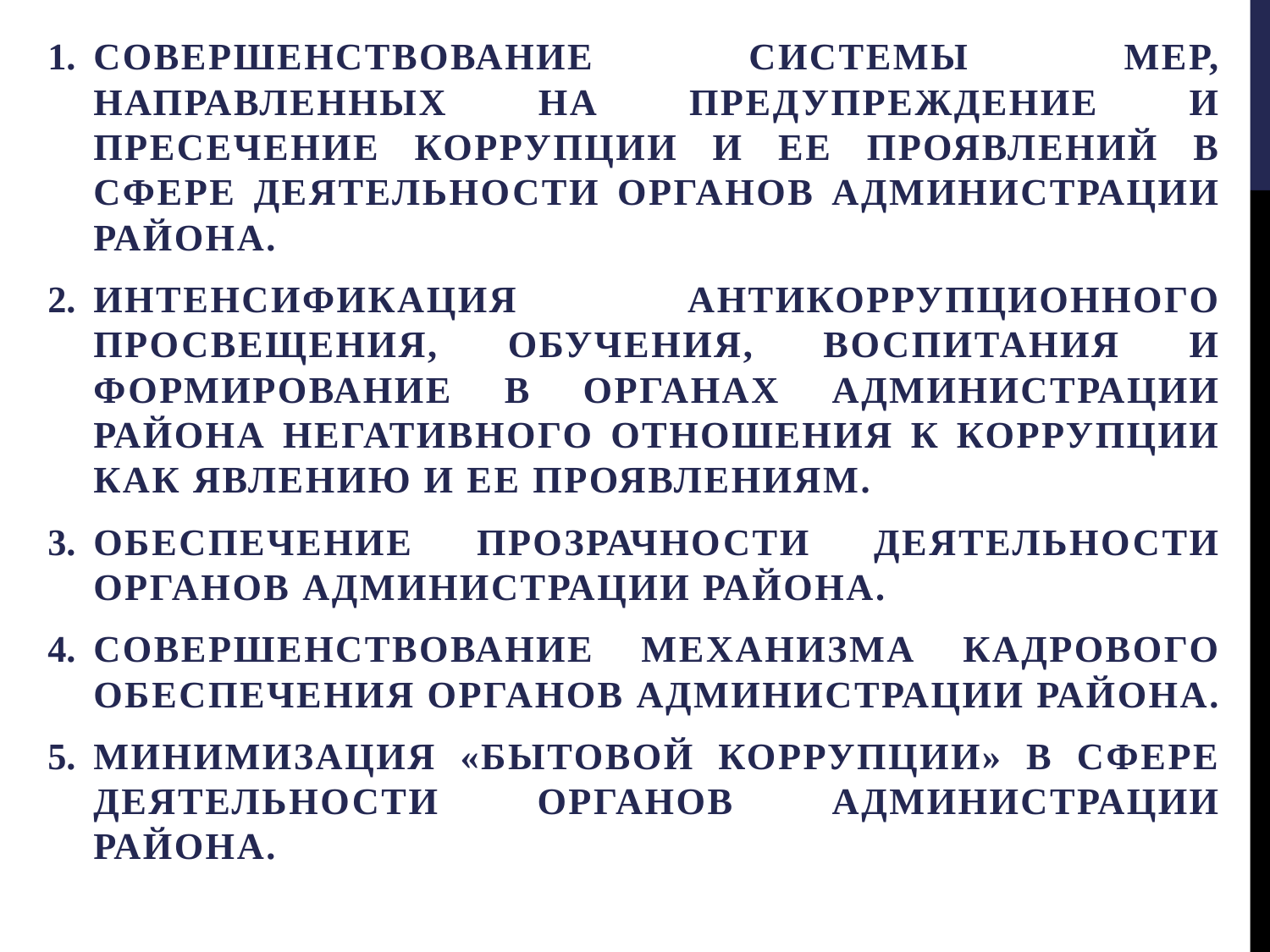

Совершенствование системы мер, направленных на предупреждение и пресечение коррупции и ее проявлений в сфере деятельности органов Администрации района.
Интенсификация антикоррупционного просвещения, обучения, воспитания и формирование в органах Администрации района негативного отношения к коррупции как явлению и ее проявлениям.
Обеспечение прозрачности деятельности органов Администрации района.
Совершенствование механизма кадрового обеспечения органов Администрации района.
Минимизация «бытовой коррупции» в сфере деятельности органов Администрации района.